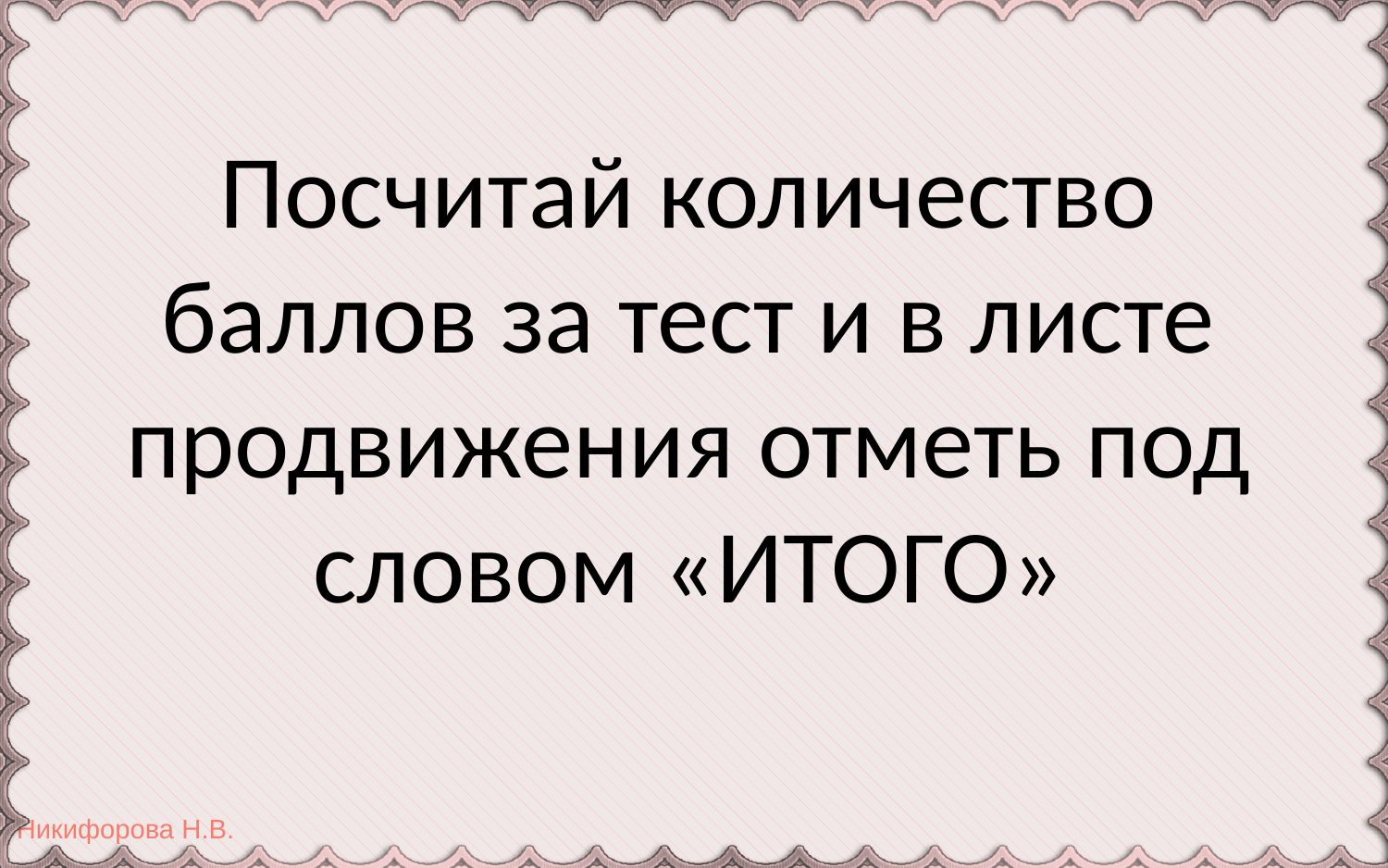

Посчитай количество баллов за тест и в листе продвижения отметь под словом «ИТОГО»